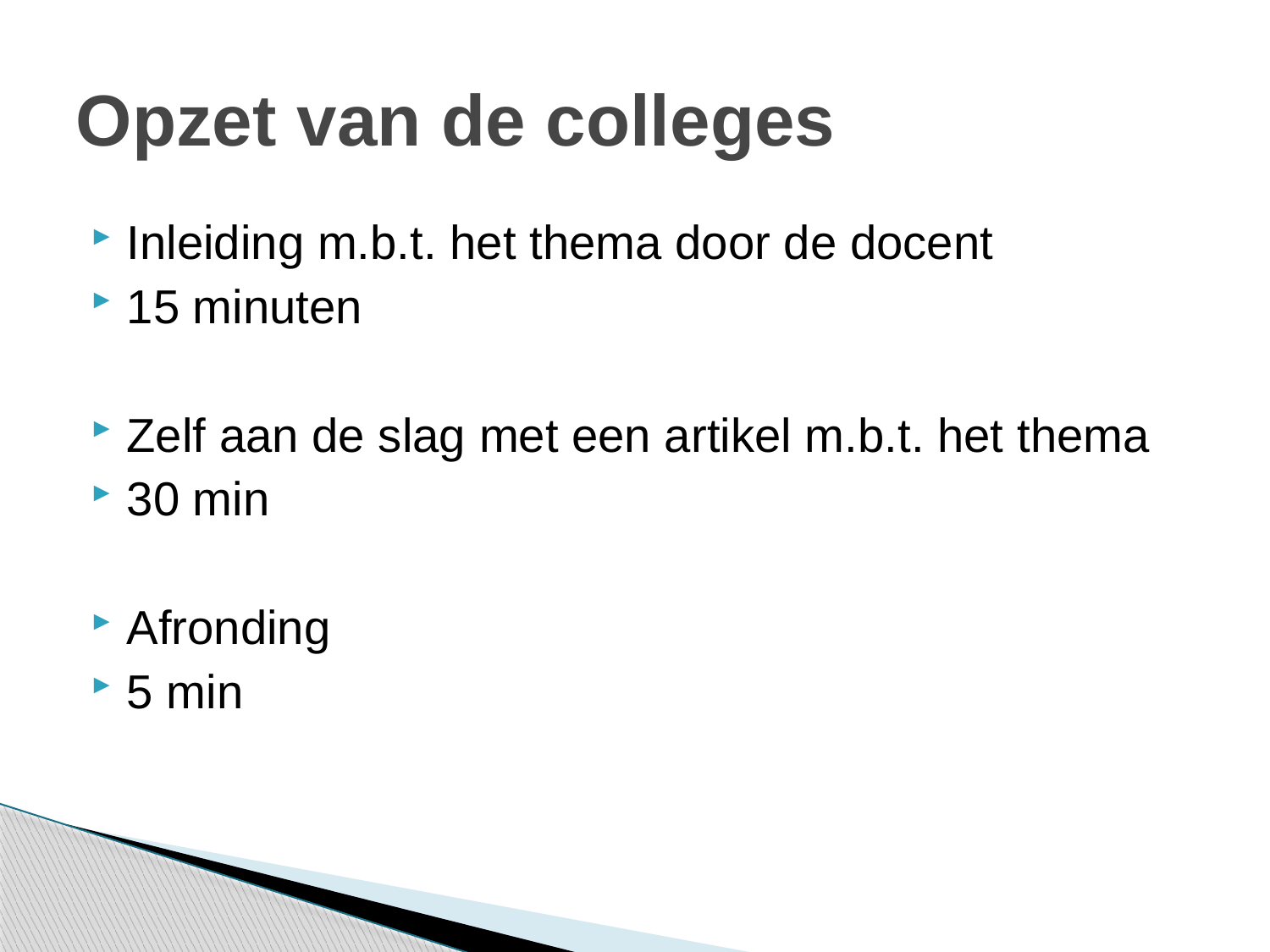

# Opzet van de colleges
Inleiding m.b.t. het thema door de docent
15 minuten

Zelf aan de slag met een artikel m.b.t. het thema
30 min

Afronding
5 min